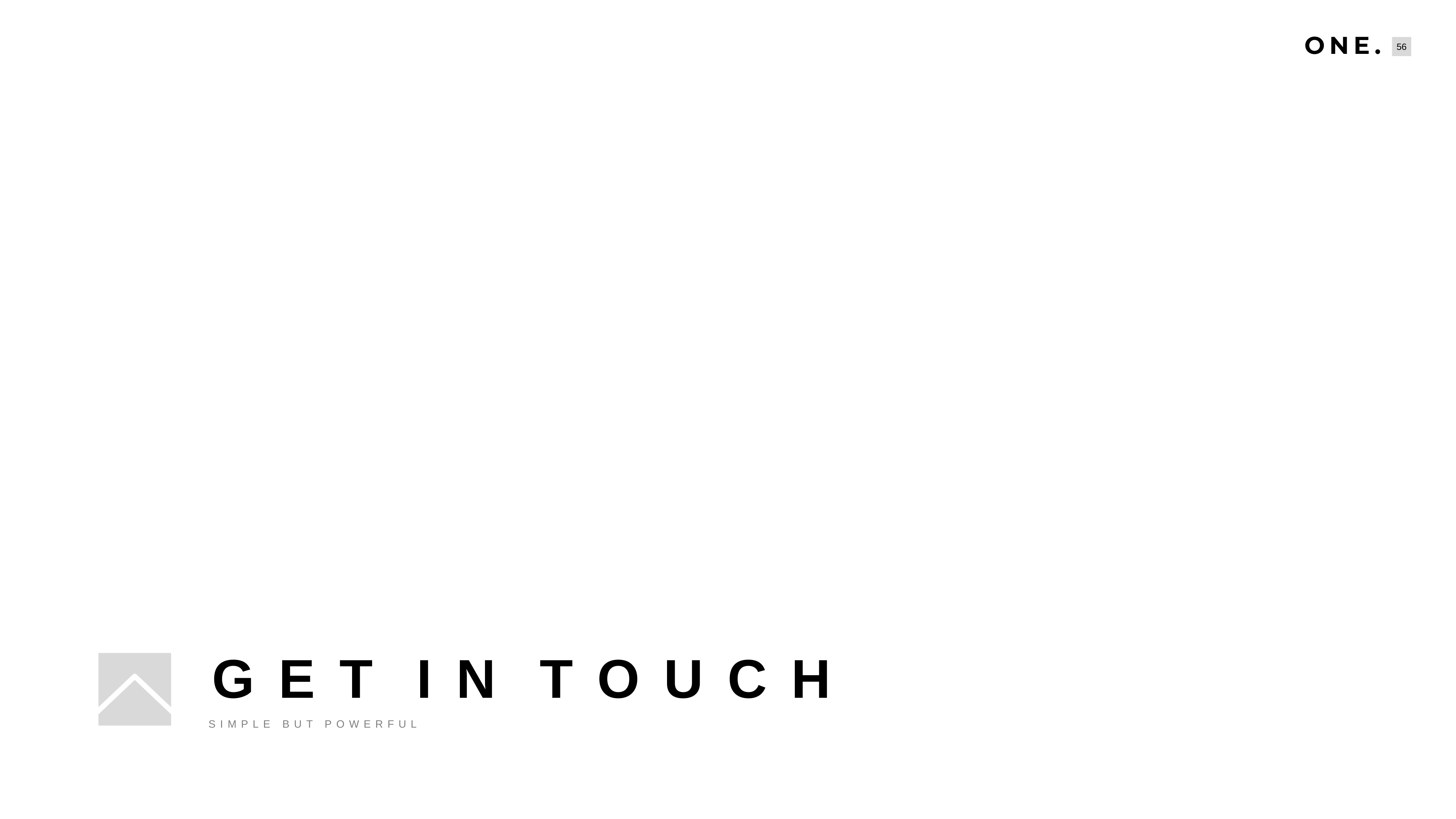

G E T  I N  T O U C H
SIMPLE BUT POWERFUL